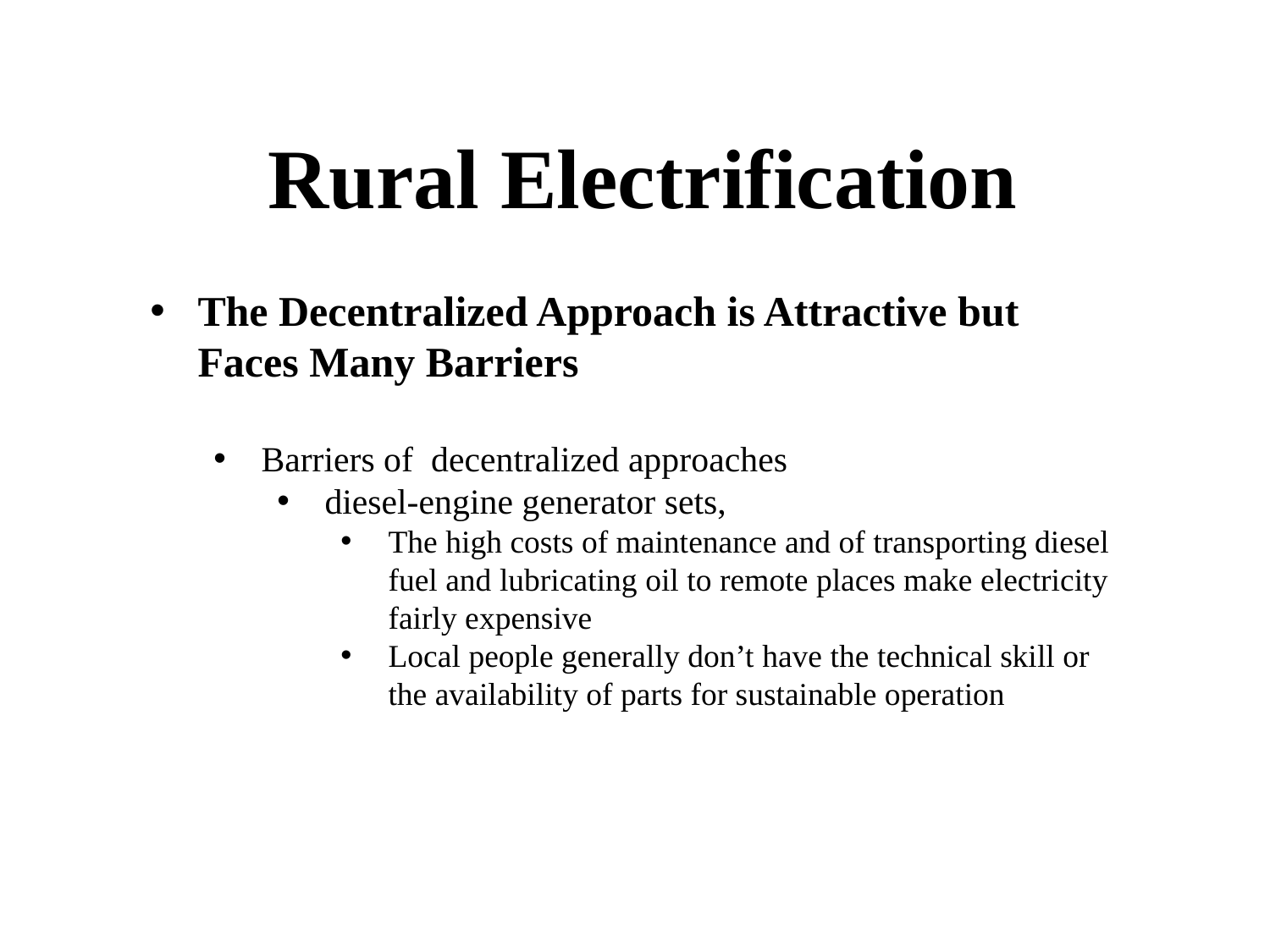

# Rural Electrification
The Decentralized Approach is Attractive but Faces Many Barriers

Barriers of  decentralized approaches
diesel-engine generator sets,
The high costs of maintenance and of transporting diesel fuel and lubricating oil to remote places make electricity fairly expensive
Local people generally don’t have the technical skill or the availability of parts for sustainable operation